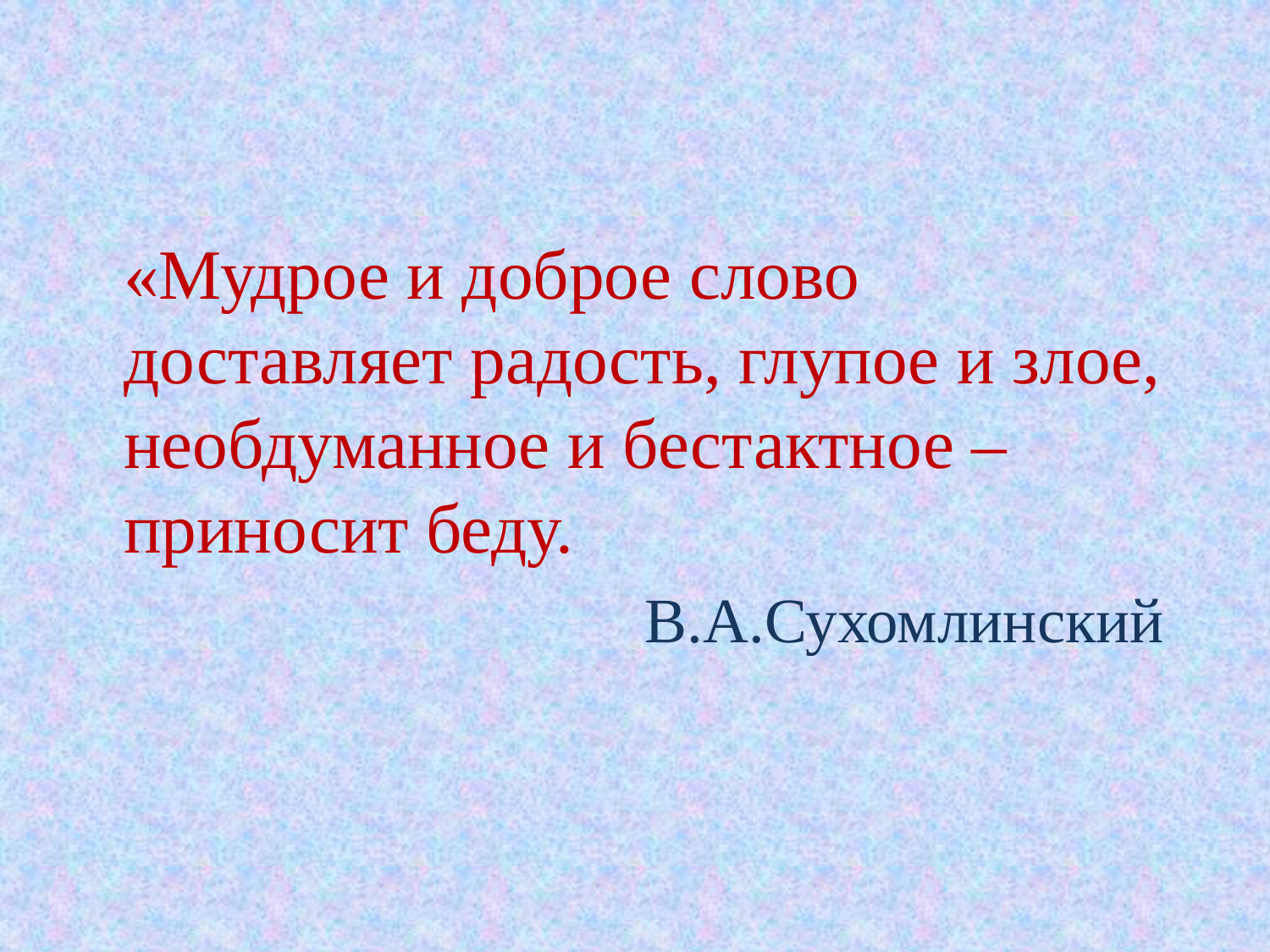

#
   «Мудрое и доброе слово доставляет радость, глупое и злое, необдуманное и бестактное – приносит беду.
                                  В.А.Сухомлинский